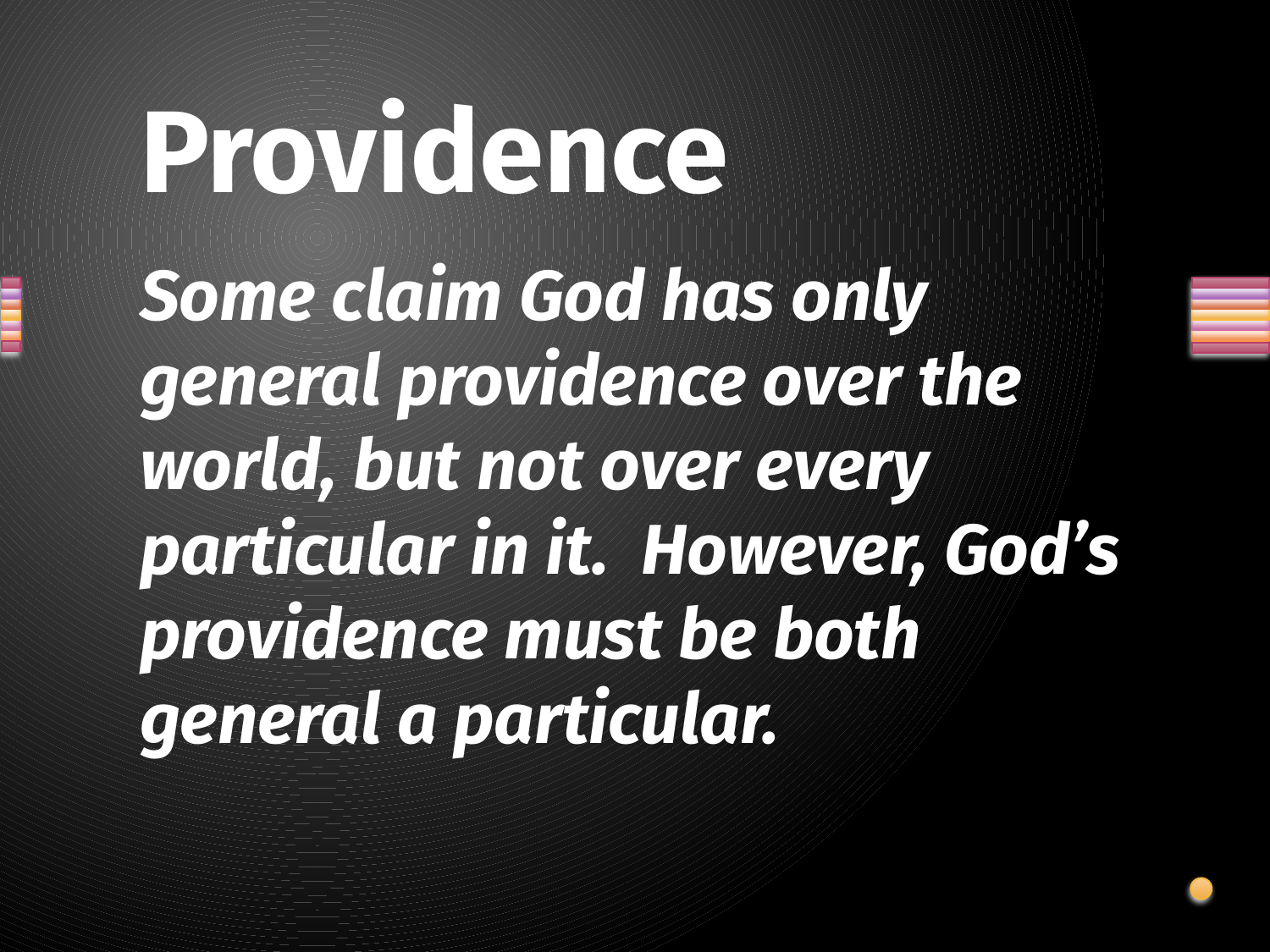

# Providence

Some claim God has only general providence over the world, but not over every particular in it.  However, God’s providence must be both general a particular.